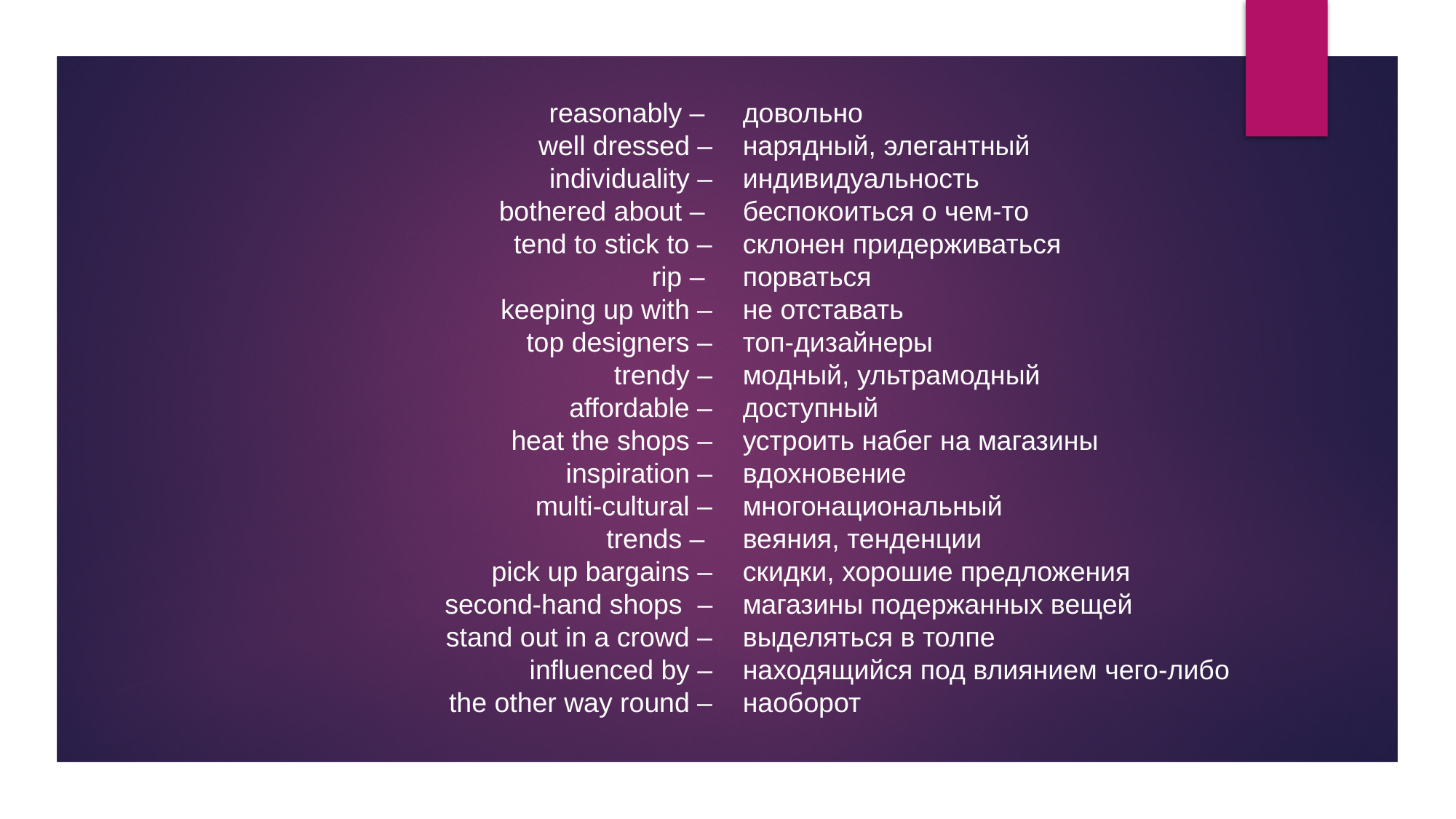

reasonably –
well dressed –
individuality –
bothered about –
tend to stick to –
rip –
keeping up with –
top designers –
trendy –
affordable –
heat the shops –
inspiration –
multi-cultural –
trends –
pick up bargains –
second-hand shops  –
stand out in a crowd –
influenced by –
the other way round –
довольно
нарядный, элегантный
индивидуальность
беспокоиться о чем-то
склонен придерживаться
порваться
не отставать
топ-дизайнеры
модный, ультрамодный
доступный
устроить набег на магазины
вдохновение
многонациональный
веяния, тенденции
скидки, хорошие предложения
магазины подержанных вещей
выделяться в толпе
находящийся под влиянием чего-либо
наоборот